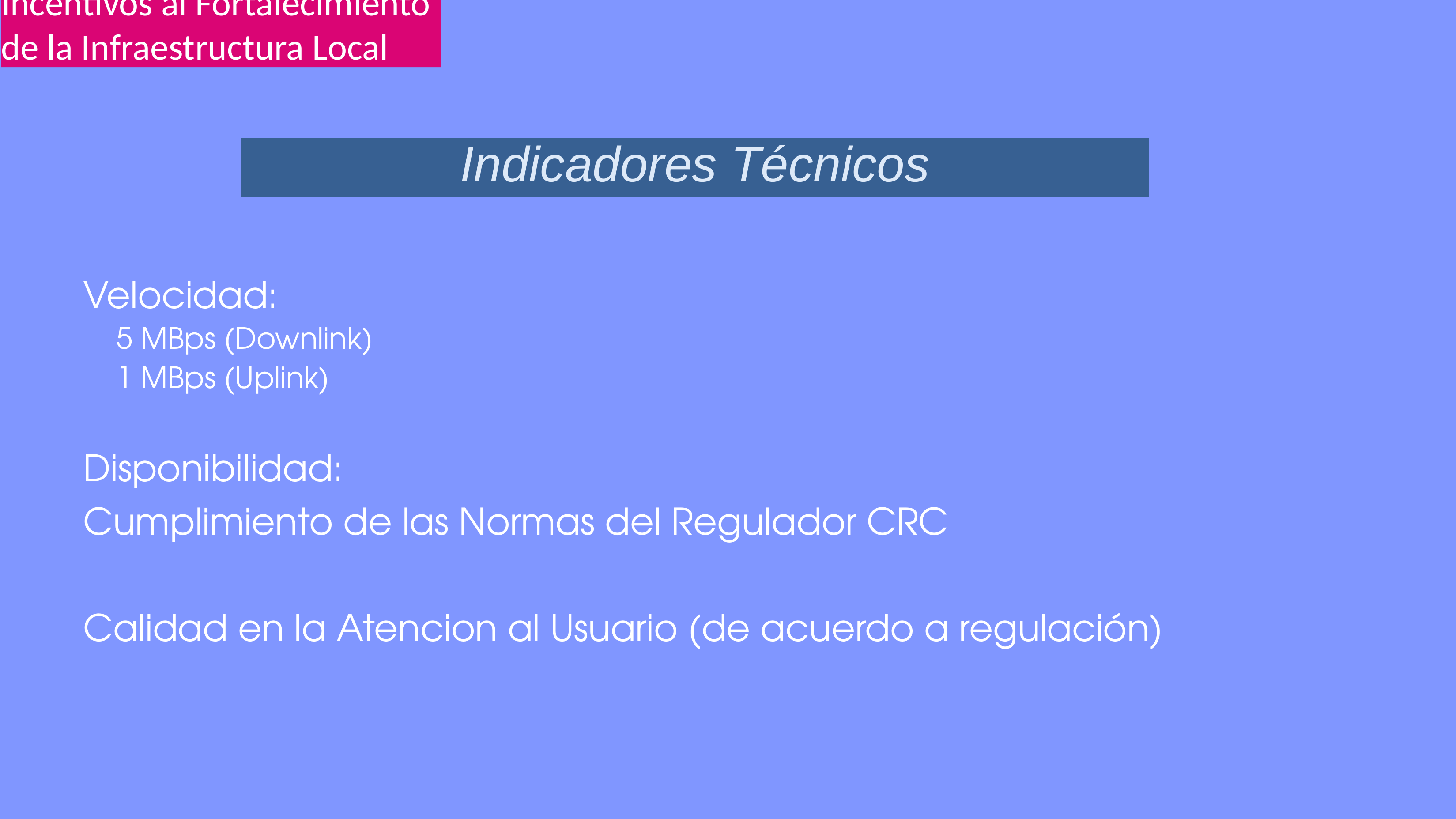

Incentivos al Fortalecimiento de la Infraestructura Local

Indicadores Técnicos
Velocidad:
5 MBps (Downlink)
1 MBps (Uplink)

Disponibilidad:
Cumplimiento de las Normas del Regulador CRC

Calidad en la Atencion al Usuario (de acuerdo a regulación)